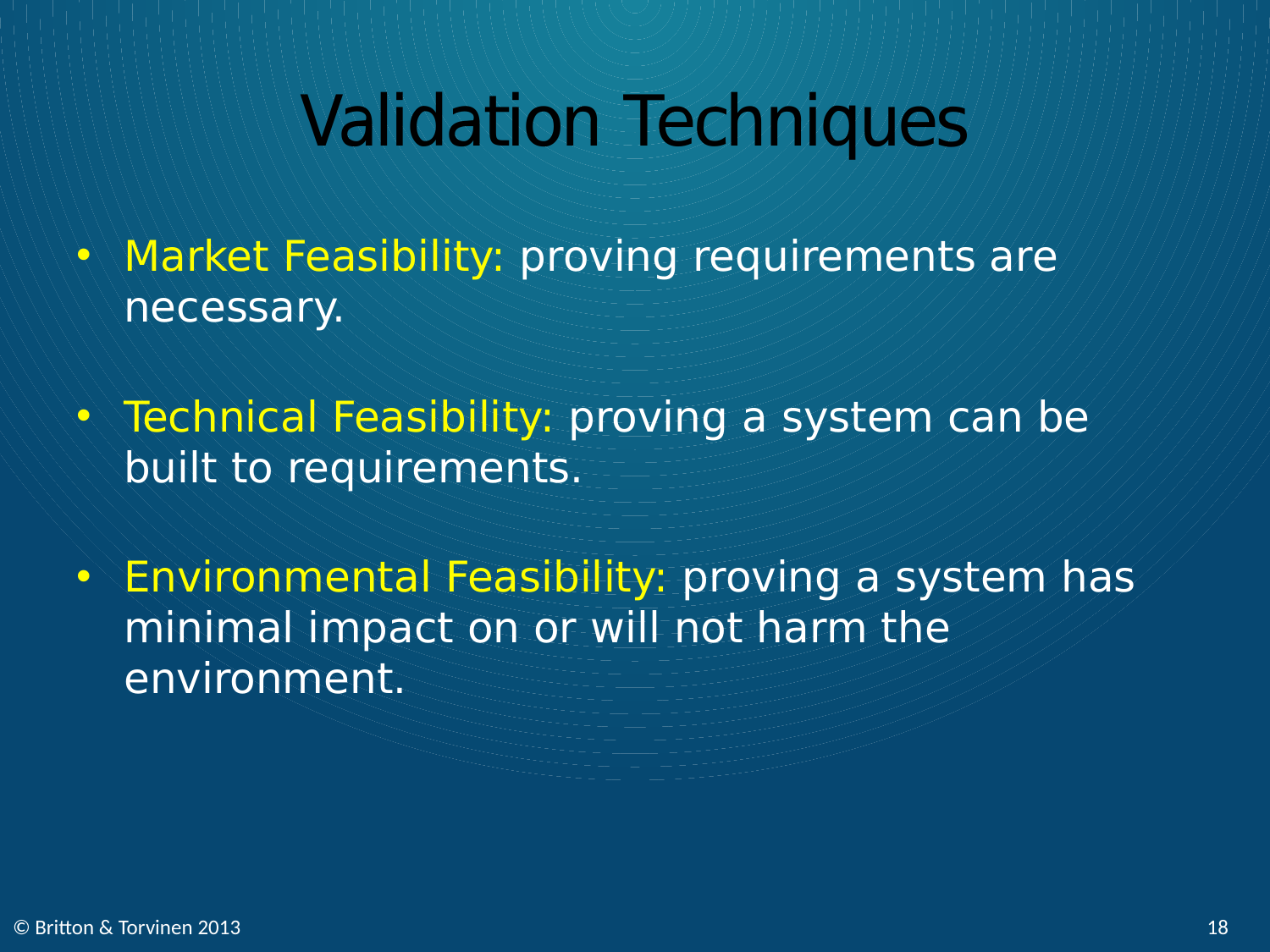

# Validation Techniques
Market Feasibility: proving requirements are necessary.
Technical Feasibility: proving a system can be built to requirements.
Environmental Feasibility: proving a system has minimal impact on or will not harm the environment.
© Britton & Torvinen 2013
18